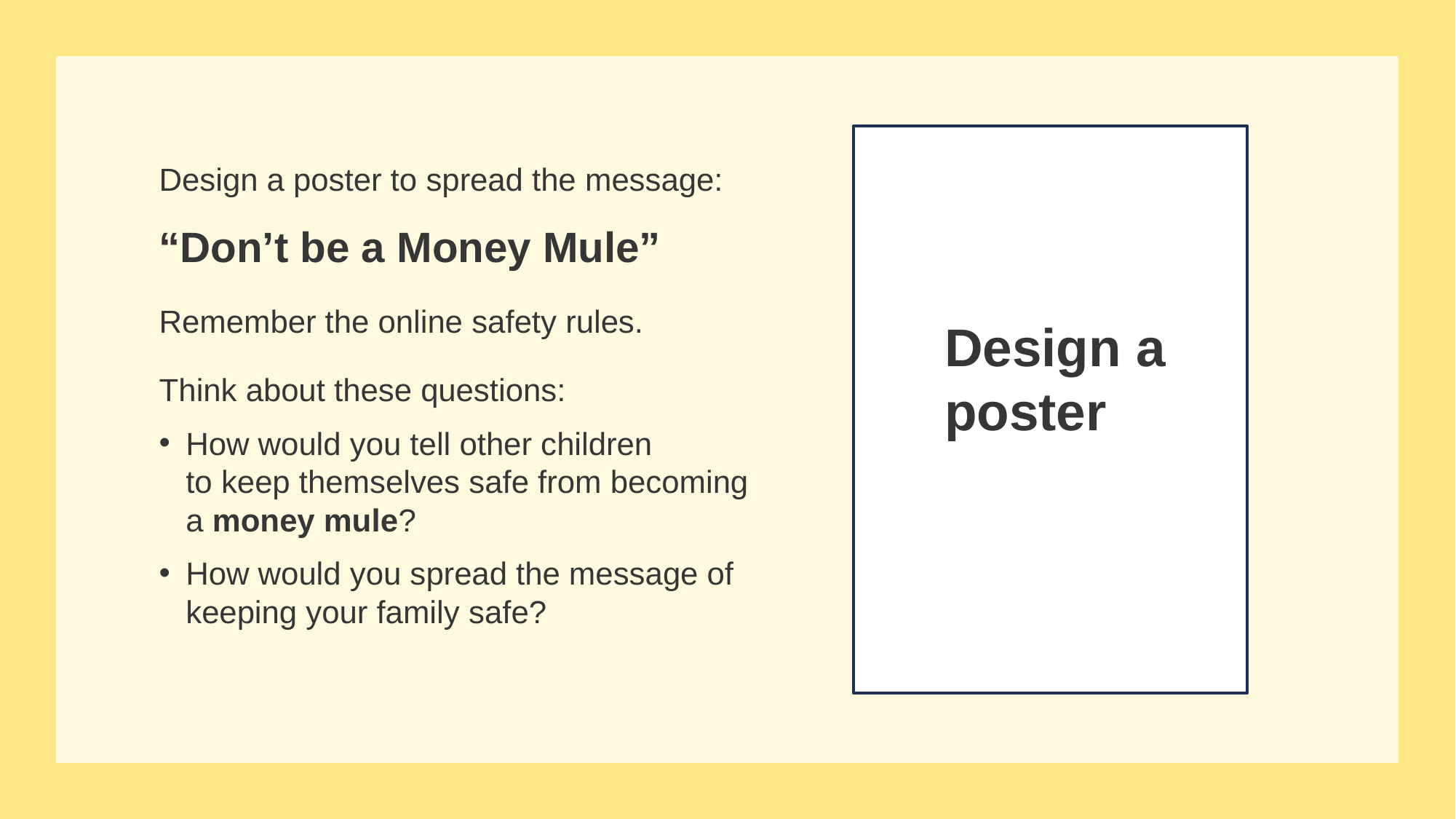

# Slide 43

Design a poster to spread the message:
“Don’t be a Money Mule”
Remember the online safety rules.
Think about these questions:
How would you tell other children
to keep themselves safe from becoming a money mule?
How would you spread the message of keeping your family safe?
Design a poster